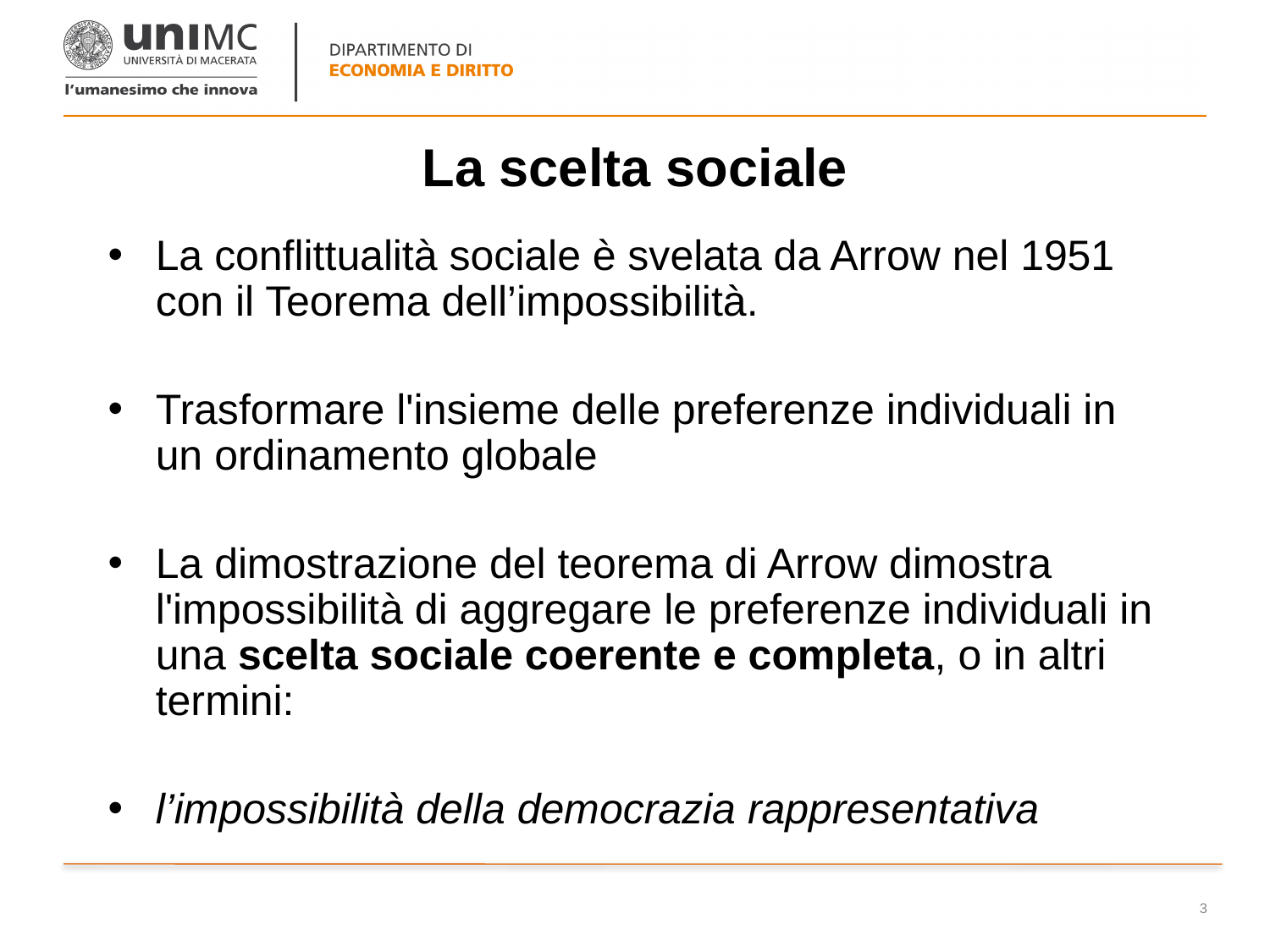

# La scelta sociale
La conflittualità sociale è svelata da Arrow nel 1951 con il Teorema dell’impossibilità.

Trasformare l'insieme delle preferenze individuali in un ordinamento globale

La dimostrazione del teorema di Arrow dimostra l'impossibilità di aggregare le preferenze individuali in una scelta sociale coerente e completa, o in altri termini:

l’impossibilità della democrazia rappresentativa
3